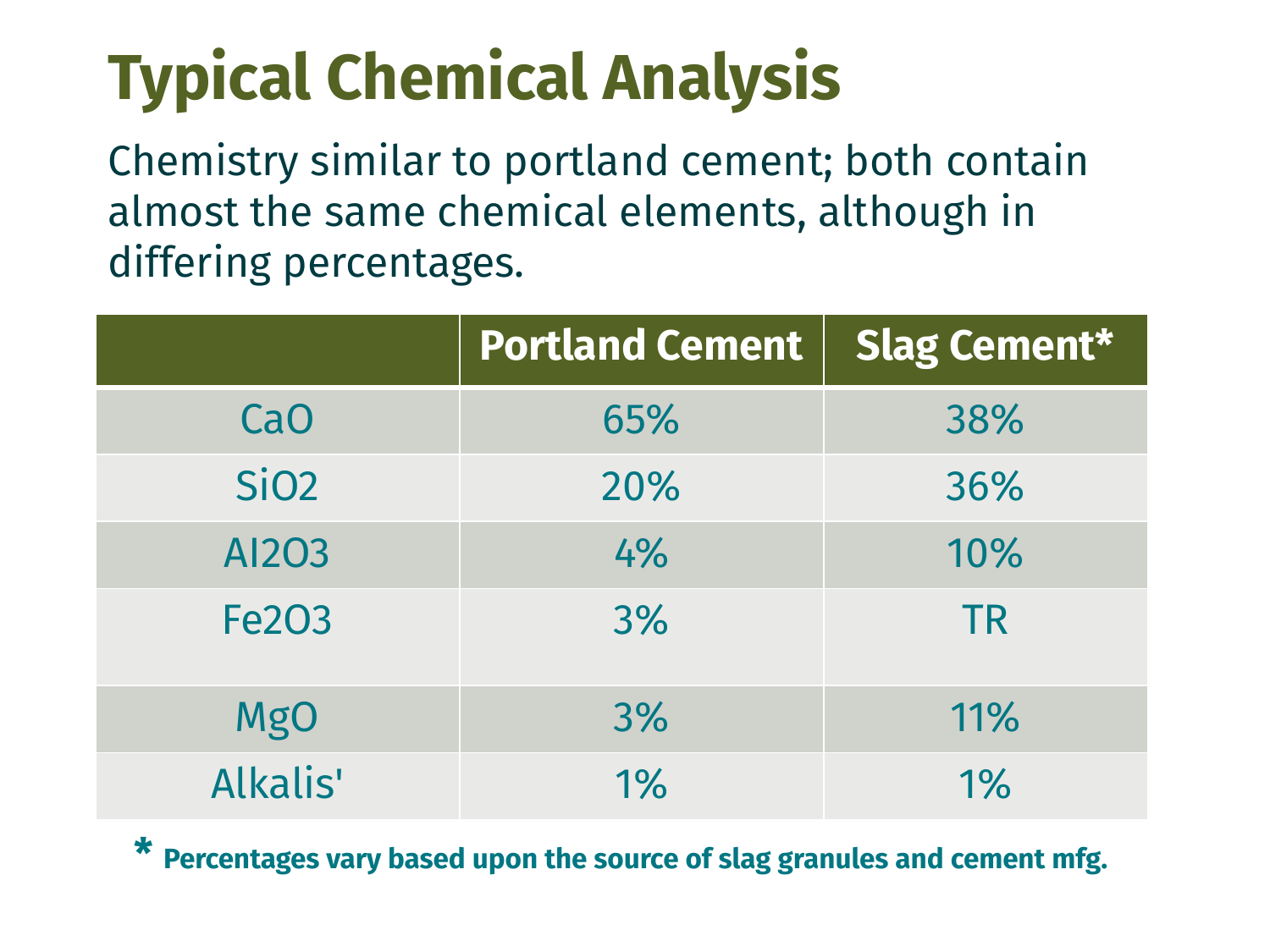

# Typical Chemical Analysis
Chemistry similar to portland cement; both contain almost the same chemical elements, although in differing percentages.
|  | Portland Cement | Slag Cement\* |
| --- | --- | --- |
| CaO | 65% | 38% |
| SiO2 | 20% | 36% |
| AI2O3 | 4% | 10% |
| Fe2O3 | 3% | TR |
| MgO | 3% | 11% |
| Alkalis' | 1% | 1% |
* Percentages vary based upon the source of slag granules and cement mfg.